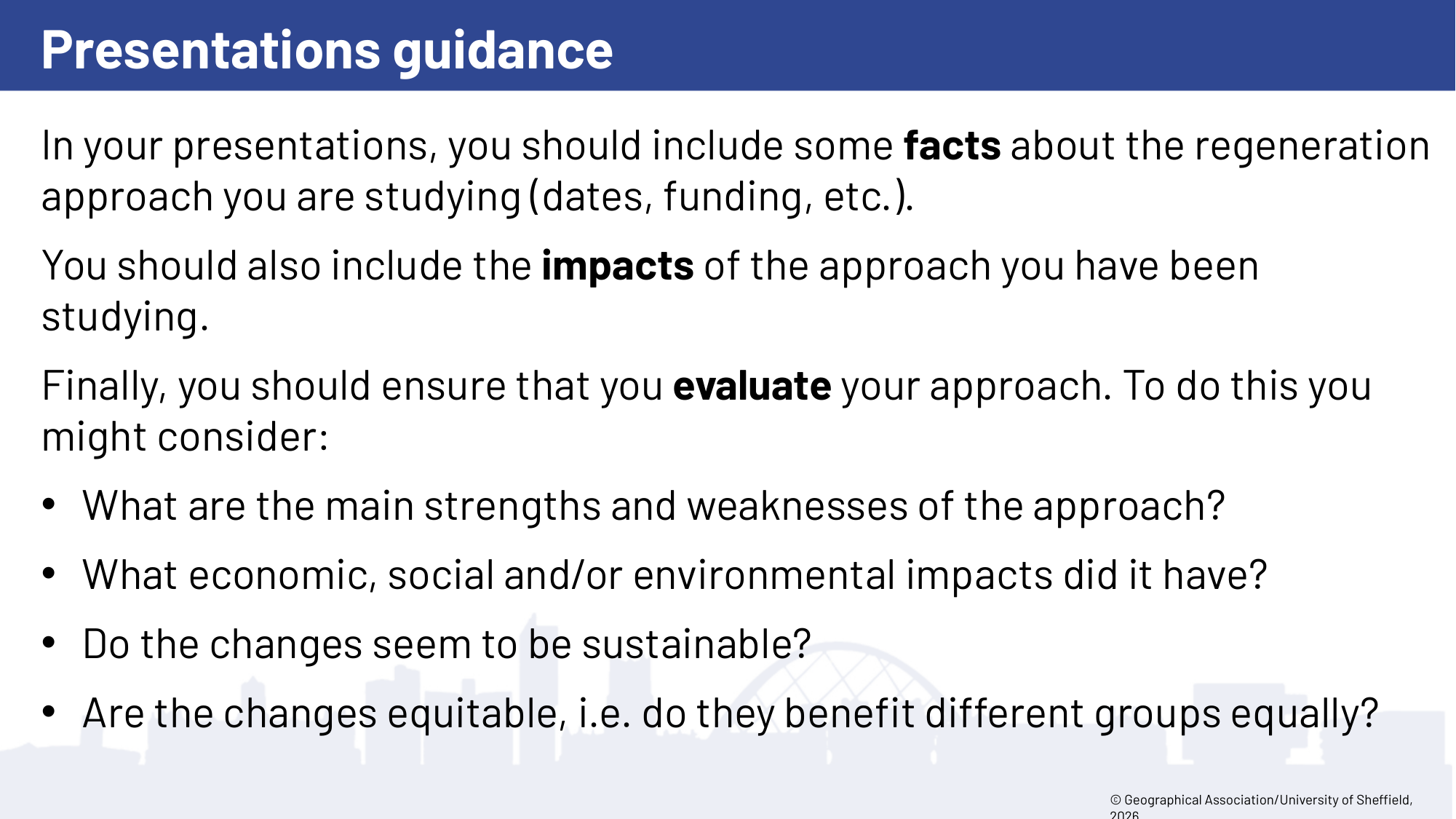

Presentations guidance
In your presentations, you should include some facts about the regeneration approach you are studying (dates, funding, etc.).
You should also include the impacts of the approach you have been studying.
Finally, you should ensure that you evaluate your approach. To do this you might consider:
What are the main strengths and weaknesses of the approach?
What economic, social and/or environmental impacts did it have?
Do the changes seem to be sustainable?
Are the changes equitable, i.e. do they benefit different groups equally?